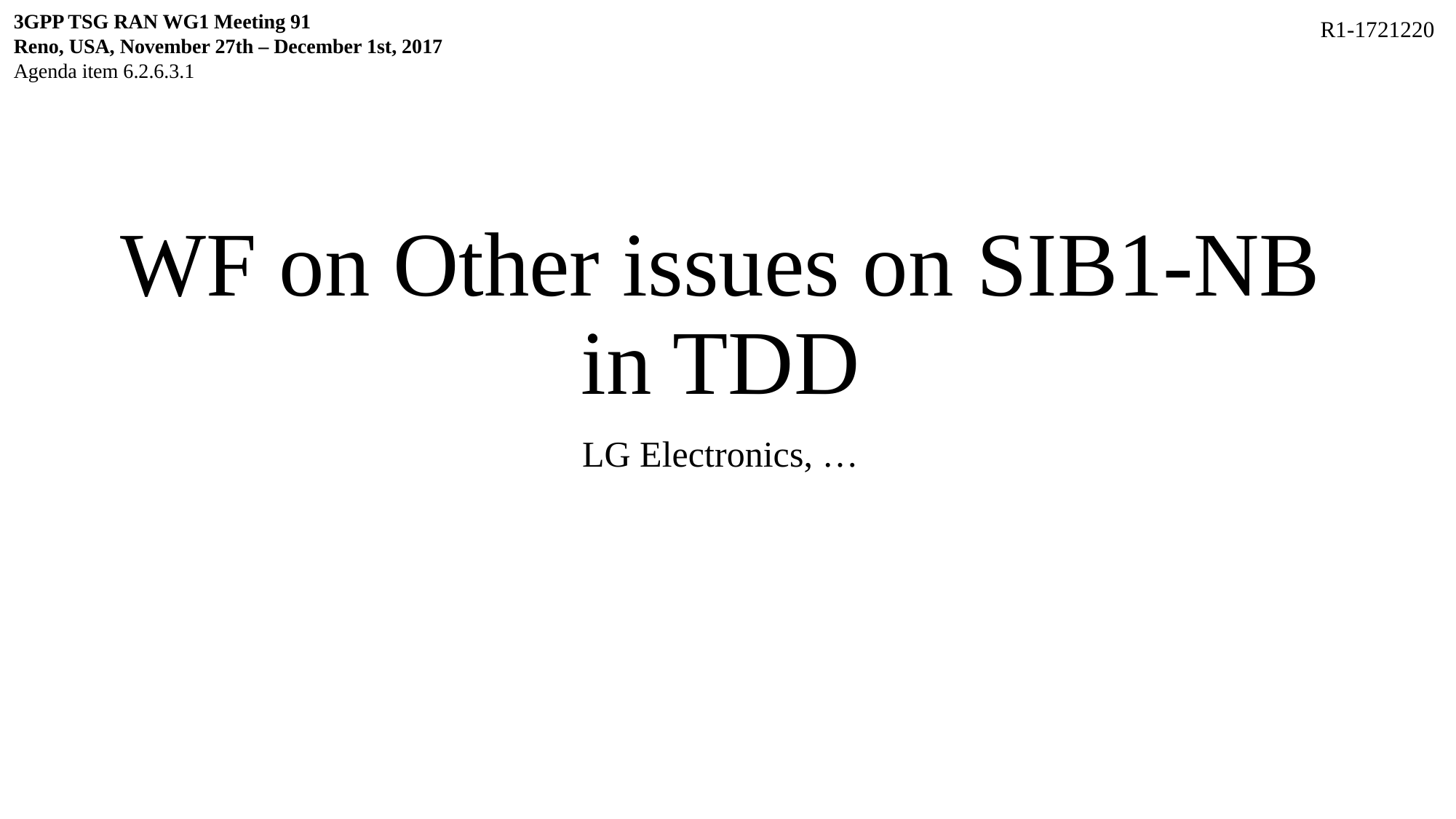

3GPP TSG RAN WG1 Meeting 91
Reno, USA, November 27th – December 1st, 2017
Agenda item 6.2.6.3.1
R1-1721220
# WF on Other issues on SIB1-NB in TDD
LG Electronics, …